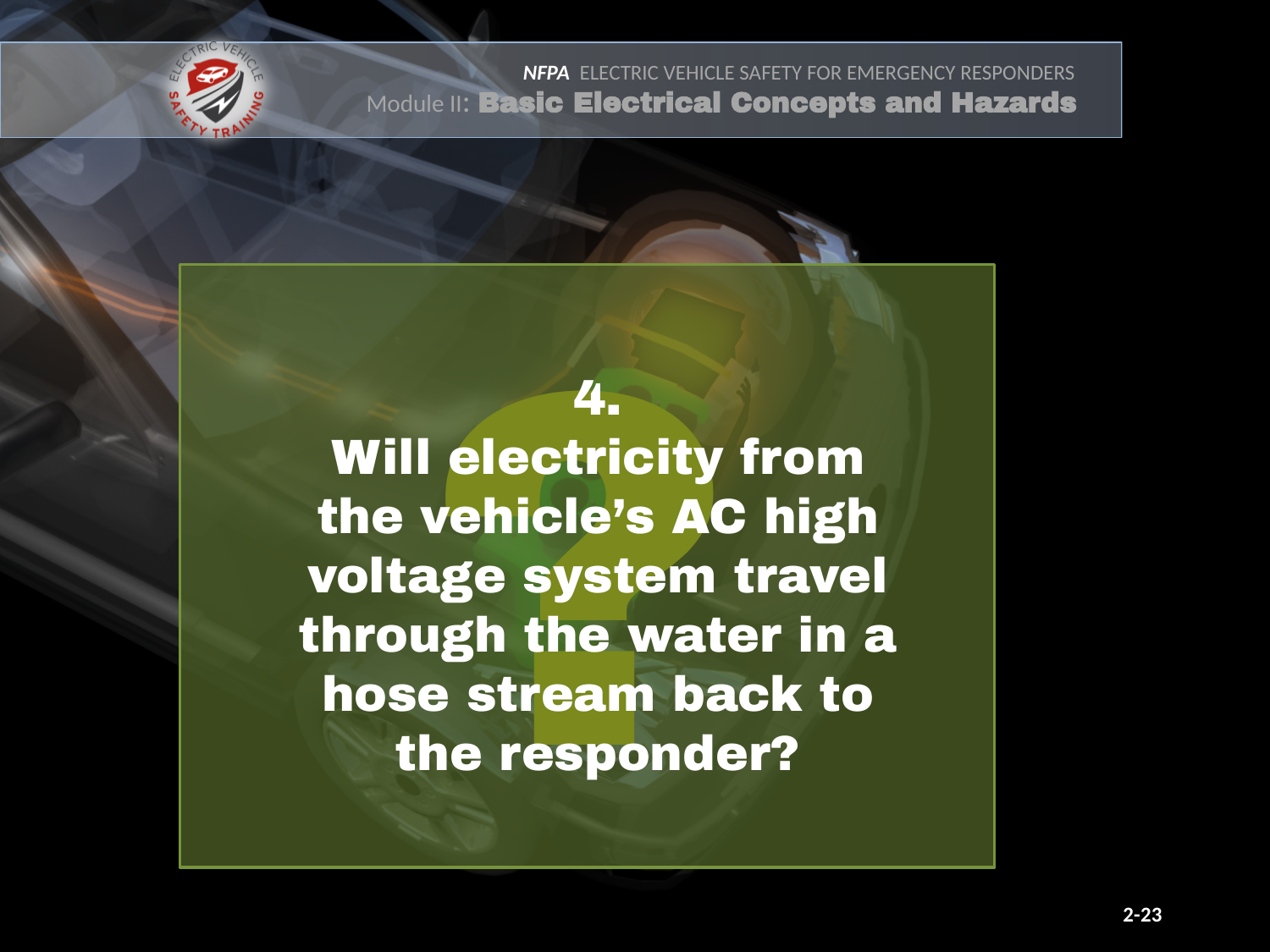

?

4.
Will electricity from the vehicle’s AC high voltage system travel through the water in a hose stream back to the responder?
2-23